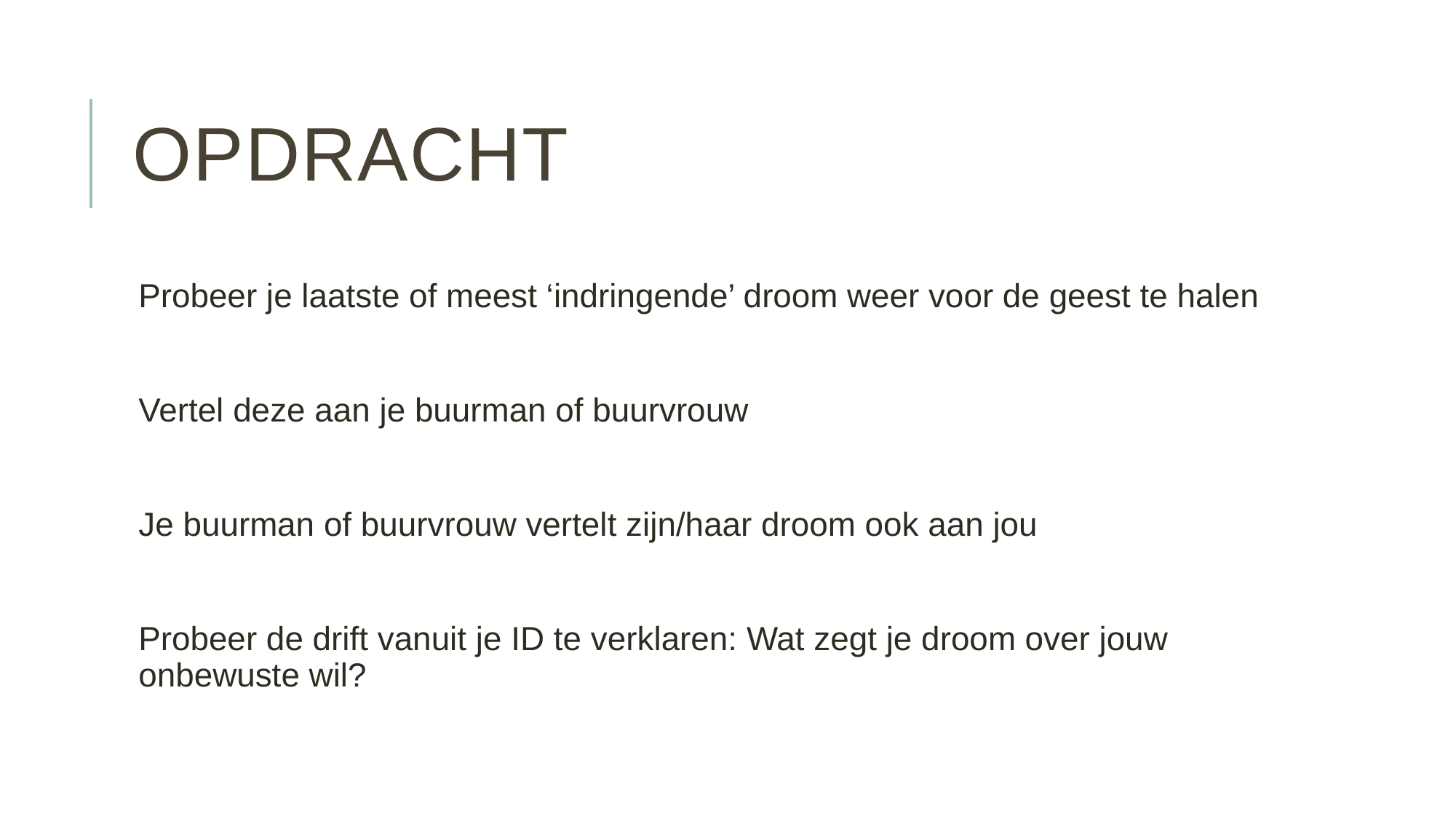

# Opdracht
Probeer je laatste of meest ‘indringende’ droom weer voor de geest te halen

Vertel deze aan je buurman of buurvrouw

Je buurman of buurvrouw vertelt zijn/haar droom ook aan jou

Probeer de drift vanuit je ID te verklaren: Wat zegt je droom over jouw onbewuste wil?